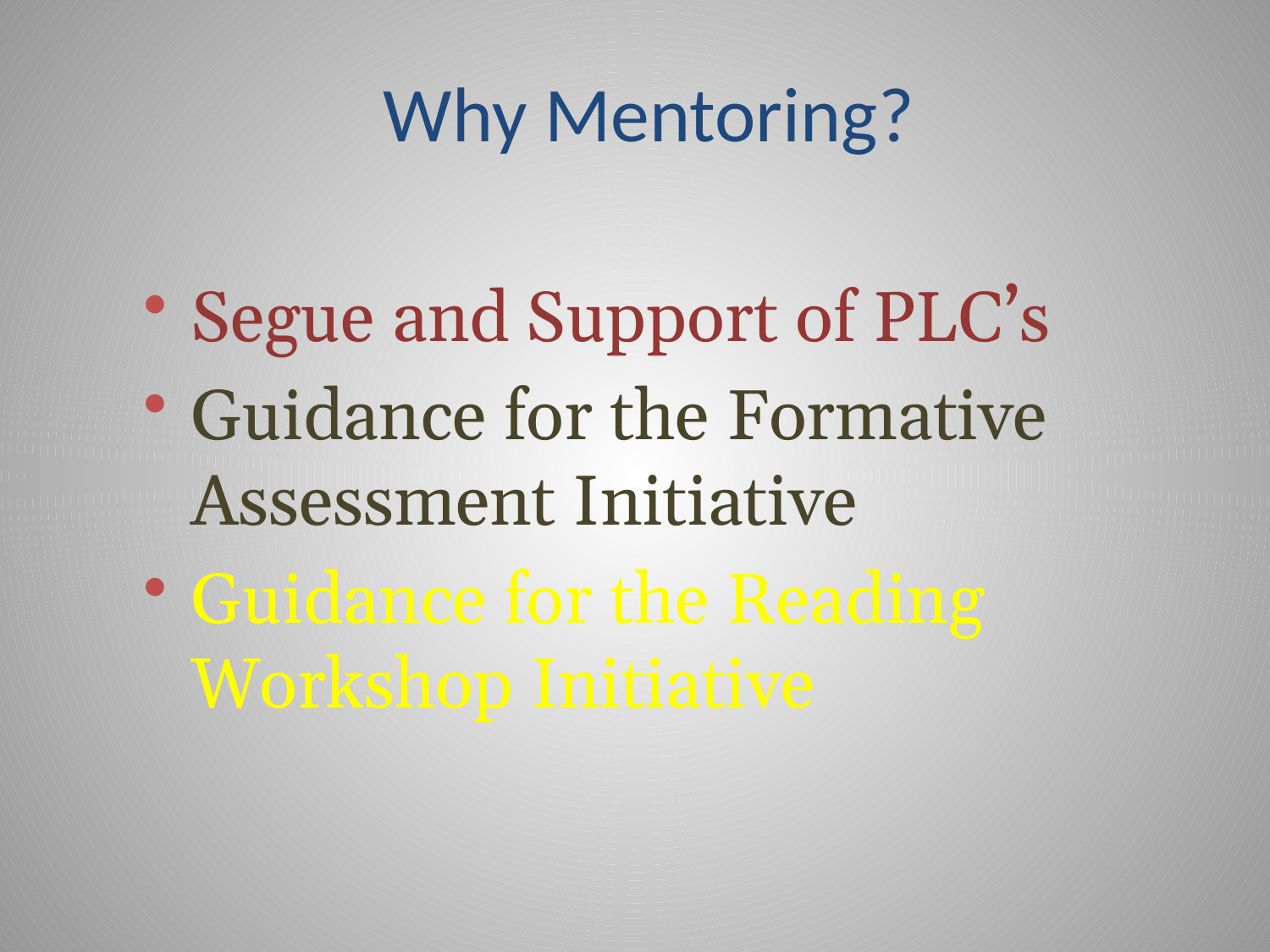

Why Mentoring?
Segue and Support of PLC’s
Guidance for the Formative Assessment Initiative
Guidance for the Reading Workshop Initiative